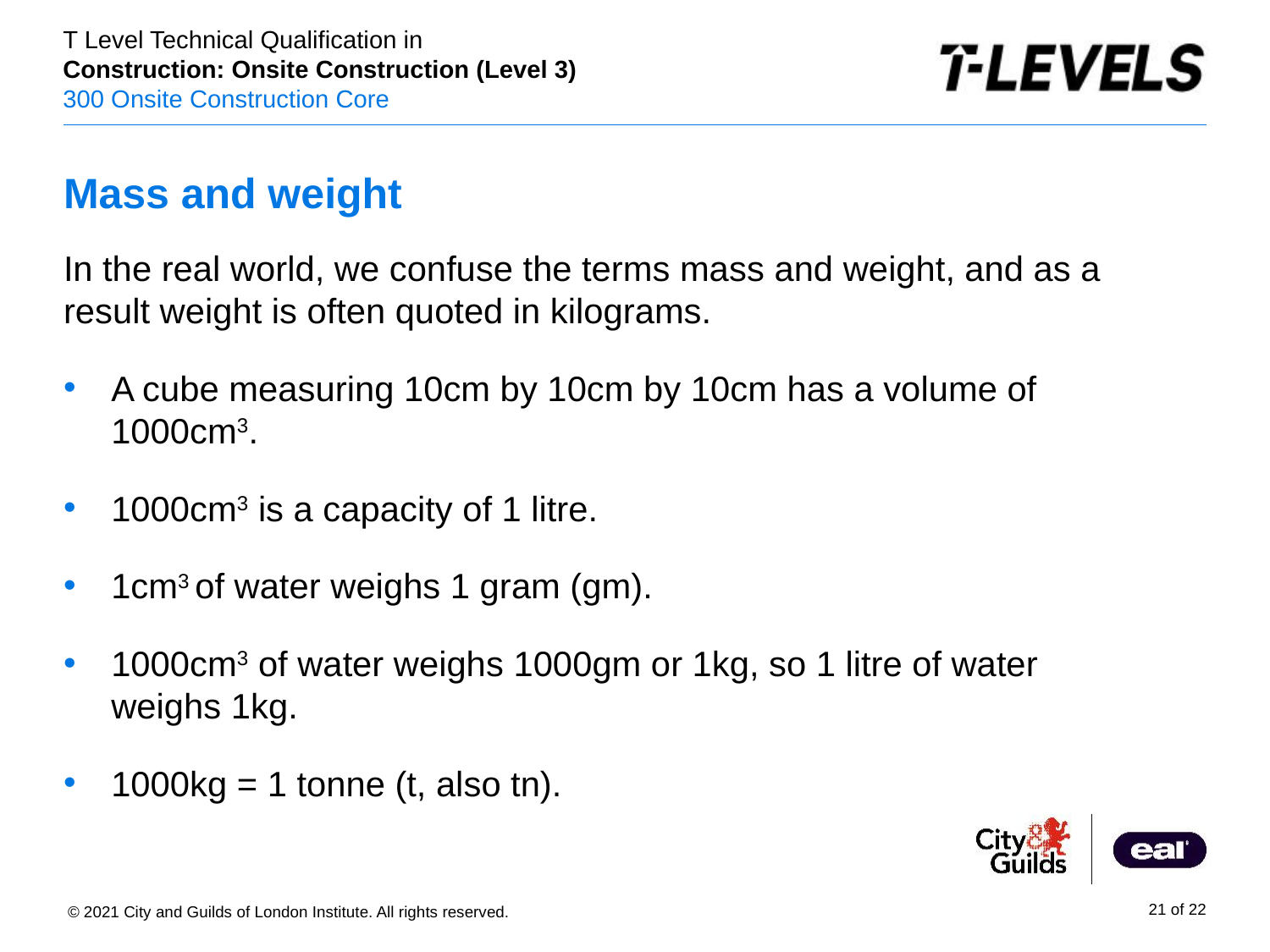

# Mass and weight
In the real world, we confuse the terms mass and weight, and as a result weight is often quoted in kilograms.
A cube measuring 10cm by 10cm by 10cm has a volume of 1000cm3.
1000cm3 is a capacity of 1 litre.
1cm3 of water weighs 1 gram (gm).
1000cm3 of water weighs 1000gm or 1kg, so 1 litre of water weighs 1kg.
1000kg = 1 tonne (t, also tn).